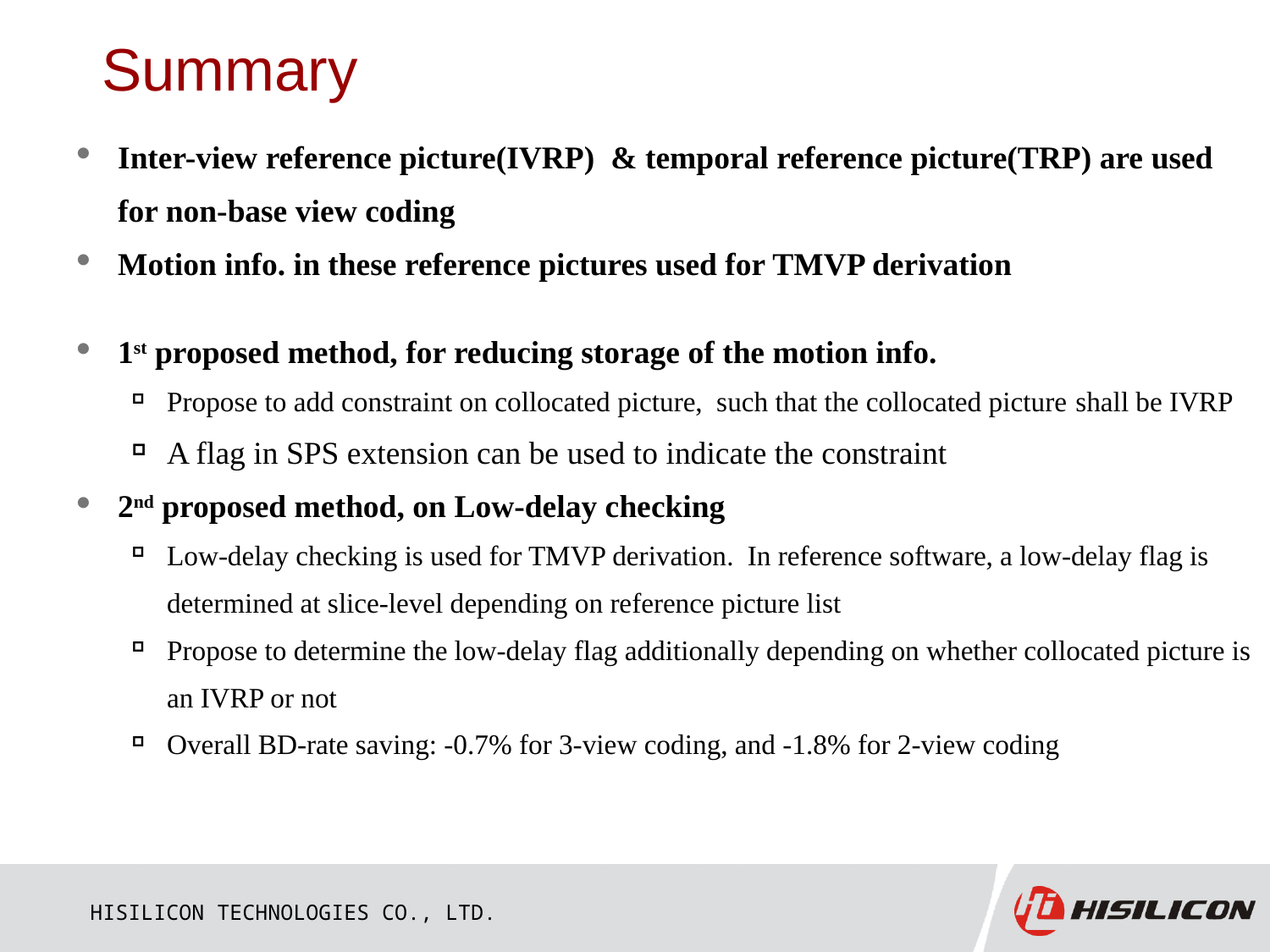

# Summary
Inter-view reference picture(IVRP)  & temporal reference picture(TRP) are used for non-base view coding
Motion info. in these reference pictures used for TMVP derivation

1st proposed method, for reducing storage of the motion info.
Propose to add constraint on collocated picture,  such that the collocated picture shall be IVRP
A flag in SPS extension can be used to indicate the constraint
2nd proposed method, on Low-delay checking
Low-delay checking is used for TMVP derivation.  In reference software, a low-delay flag is determined at slice-level depending on reference picture list
Propose to determine the low-delay flag additionally depending on whether collocated picture is an IVRP or not
Overall BD-rate saving: -0.7% for 3-view coding, and -1.8% for 2-view coding